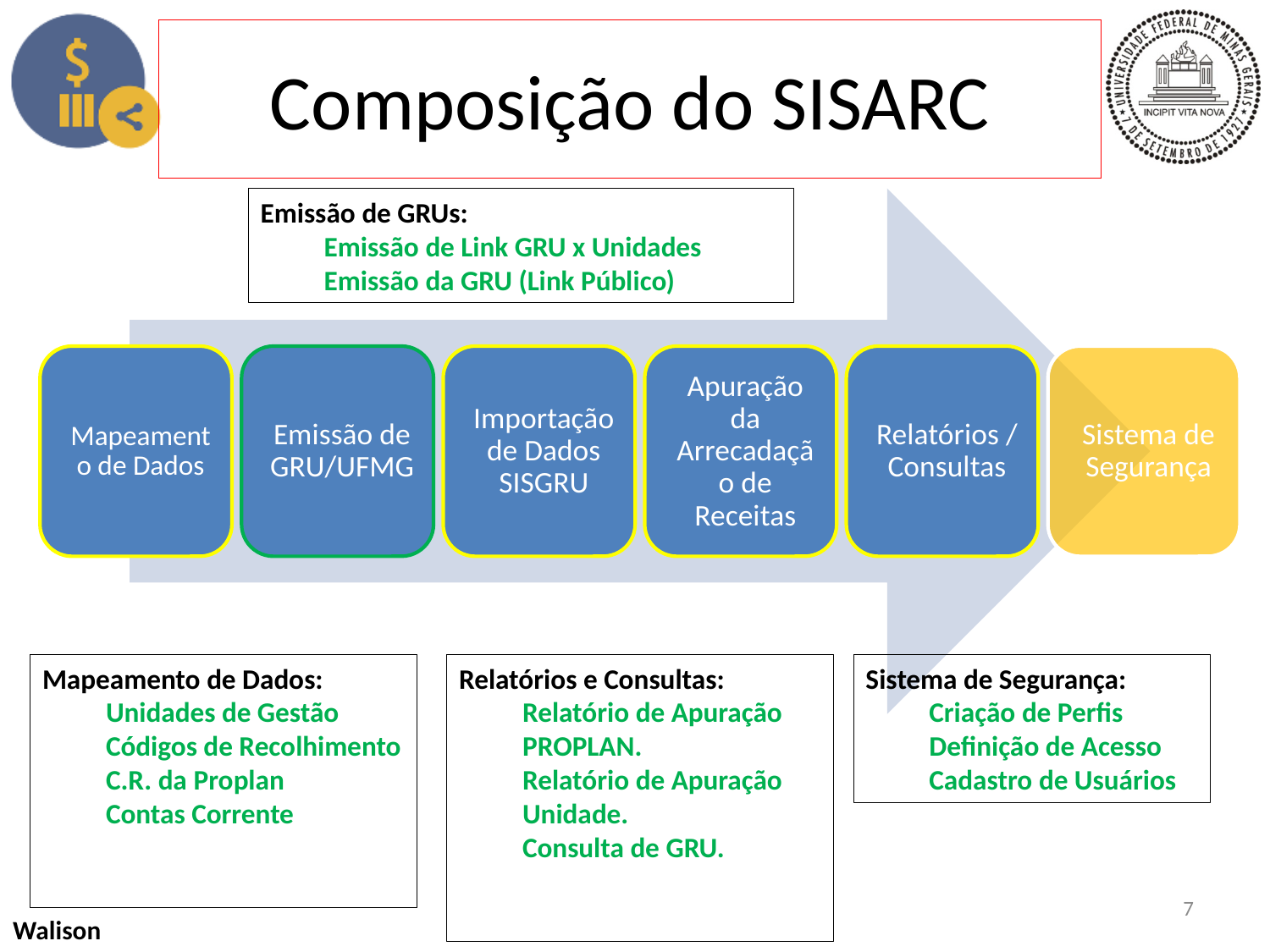

# Composição do SISARC
Mapeamento de Dados
Emissão de GRU/UFMG
Importação de Dados SISGRU
Apuração da Arrecadação de Receitas
Relatórios / Consultas
Sistema de Segurança
Emissão de GRUs:
Emissão de Link GRU x Unidades
Emissão da GRU (Link Público)
Sistema de Segurança:
Criação de Perfis
Definição de Acesso
Cadastro de Usuários
Mapeamento de Dados:
Unidades de Gestão
Códigos de Recolhimento
C.R. da Proplan
Contas Corrente

Relatórios e Consultas:
Relatório de Apuração PROPLAN.
Relatório de Apuração Unidade.
Consulta de GRU.

7